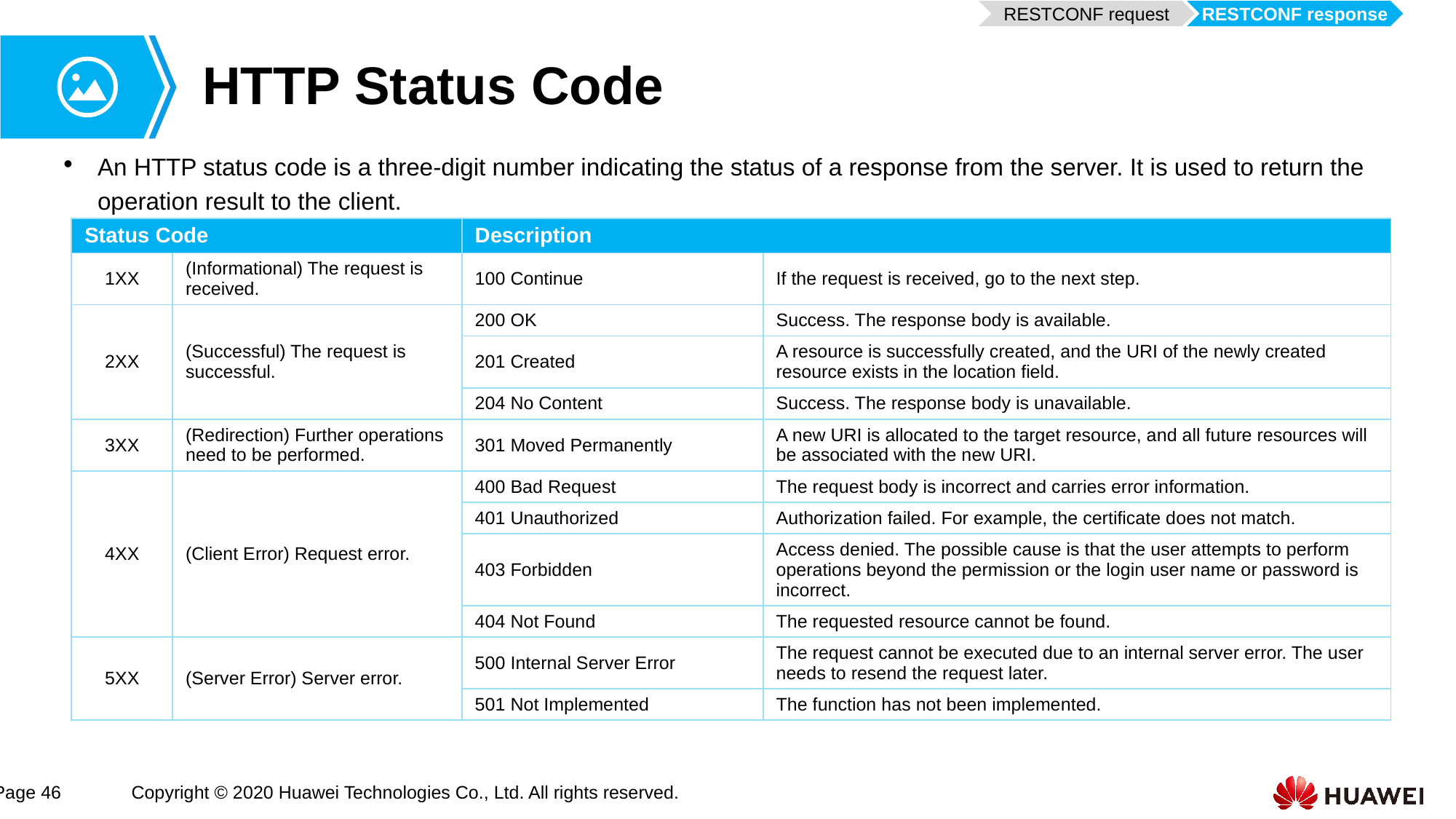

RESTCONF request
RESTCONF response
# HTTP Status Code
An HTTP status code is a three-digit number indicating the status of a response from the server. It is used to return the operation result to the client.
| Status Code |  | Description |  |
| --- | --- | --- | --- |
| 1XX | (Informational) The request is received. | 100 Continue | If the request is received, go to the next step. |
| 2XX | (Successful) The request is successful. | 200 OK | Success. The response body is available. |
|  |  | 201 Created | A resource is successfully created, and the URI of the newly created resource exists in the location field. |
|  |  | 204 No Content | Success. The response body is unavailable. |
| 3XX | (Redirection) Further operations need to be performed. | 301 Moved Permanently | A new URI is allocated to the target resource, and all future resources will be associated with the new URI. |
| 4XX | (Client Error) Request error. | 400 Bad Request | The request body is incorrect and carries error information. |
|  |  | 401 Unauthorized | Authorization failed. For example, the certificate does not match. |
|  |  | 403 Forbidden | Access denied. The possible cause is that the user attempts to perform operations beyond the permission or the login user name or password is incorrect. |
|  |  | 404 Not Found | The requested resource cannot be found. |
| 5XX | (Server Error) Server error. | 500 Internal Server Error | The request cannot be executed due to an internal server error. The user needs to resend the request later. |
|  |  | 501 Not Implemented | The function has not been implemented. |